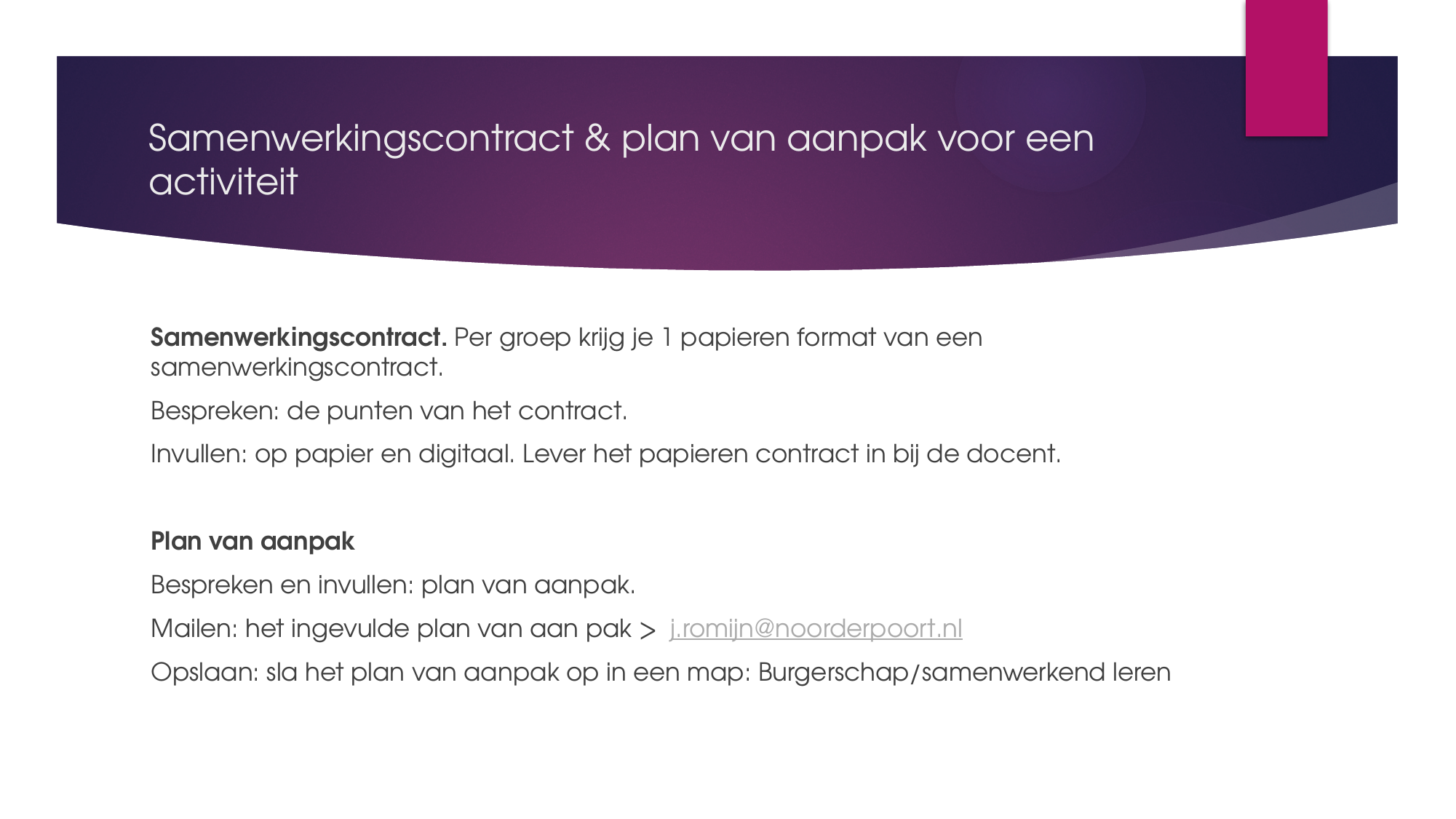

# Samenwerkingscontract & plan van aanpak voor een activiteit
Samenwerkingscontract. Per groep krijg je 1 papieren format van een  samenwerkingscontract.
Bespreken: de punten van het contract.
Invullen: op papier en digitaal. Lever het papieren contract in bij de docent.

Plan van aanpak
Bespreken en invullen: plan van aanpak.
Mailen: het ingevulde plan van aan pak >  j.romijn@noorderpoort.nl
Opslaan: sla het plan van aanpak op in een map: Burgerschap/samenwerkend leren